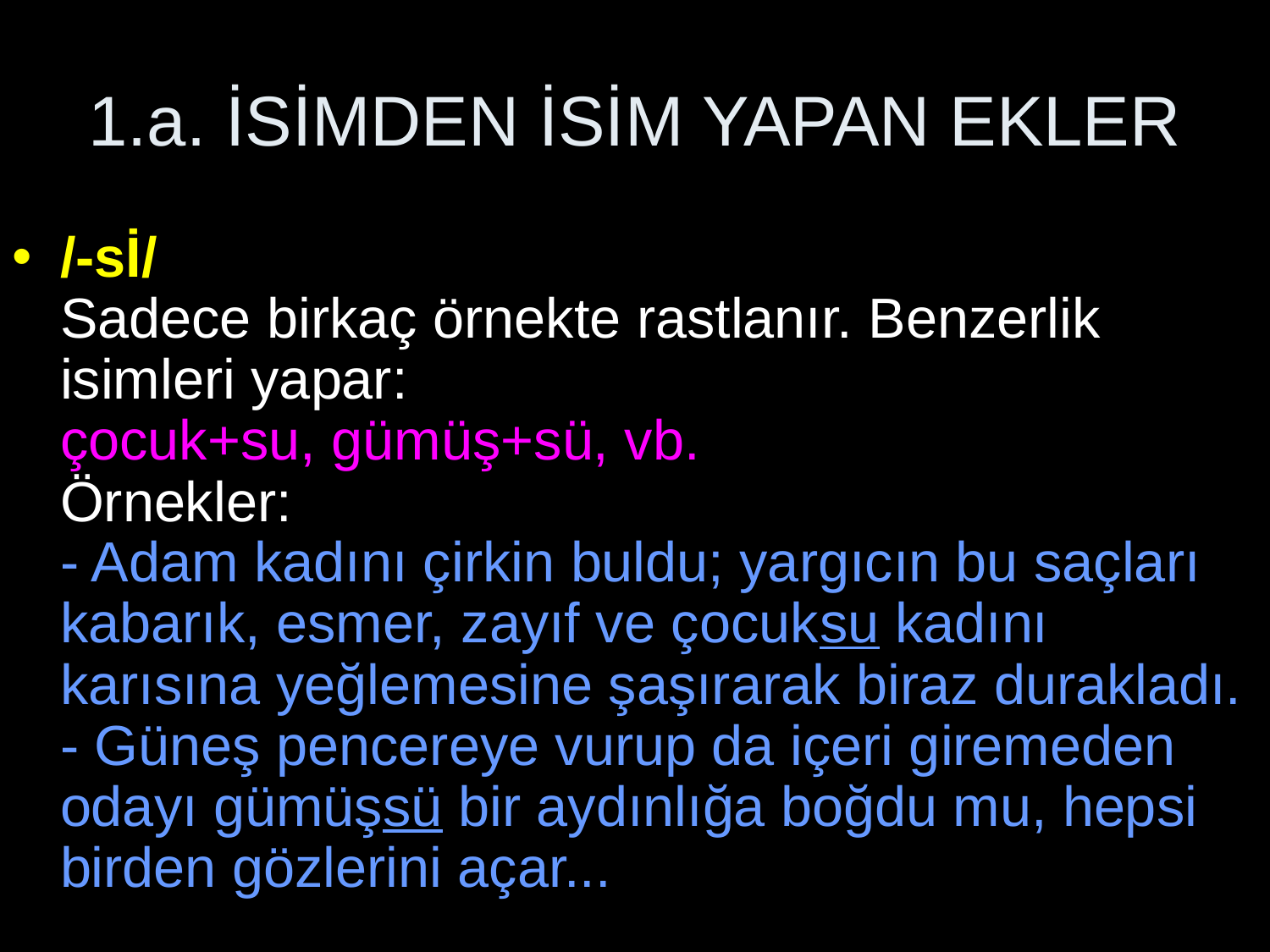

# 1.a. İSİMDEN İSİM YAPAN EKLER
/-sİ/
Sadece birkaç örnekte rastlanır. Benzerlik isimleri yapar:
çocuk+su, gümüş+sü, vb.
Örnekler:
- Adam kadını çirkin buldu; yargıcın bu saçları kabarık, esmer, zayıf ve çocuksu kadını karısına yeğlemesine şaşırarak biraz durakladı.
- Güneş pencereye vurup da içeri giremeden odayı gümüşsü bir aydınlığa boğdu mu, hepsi birden gözlerini açar...